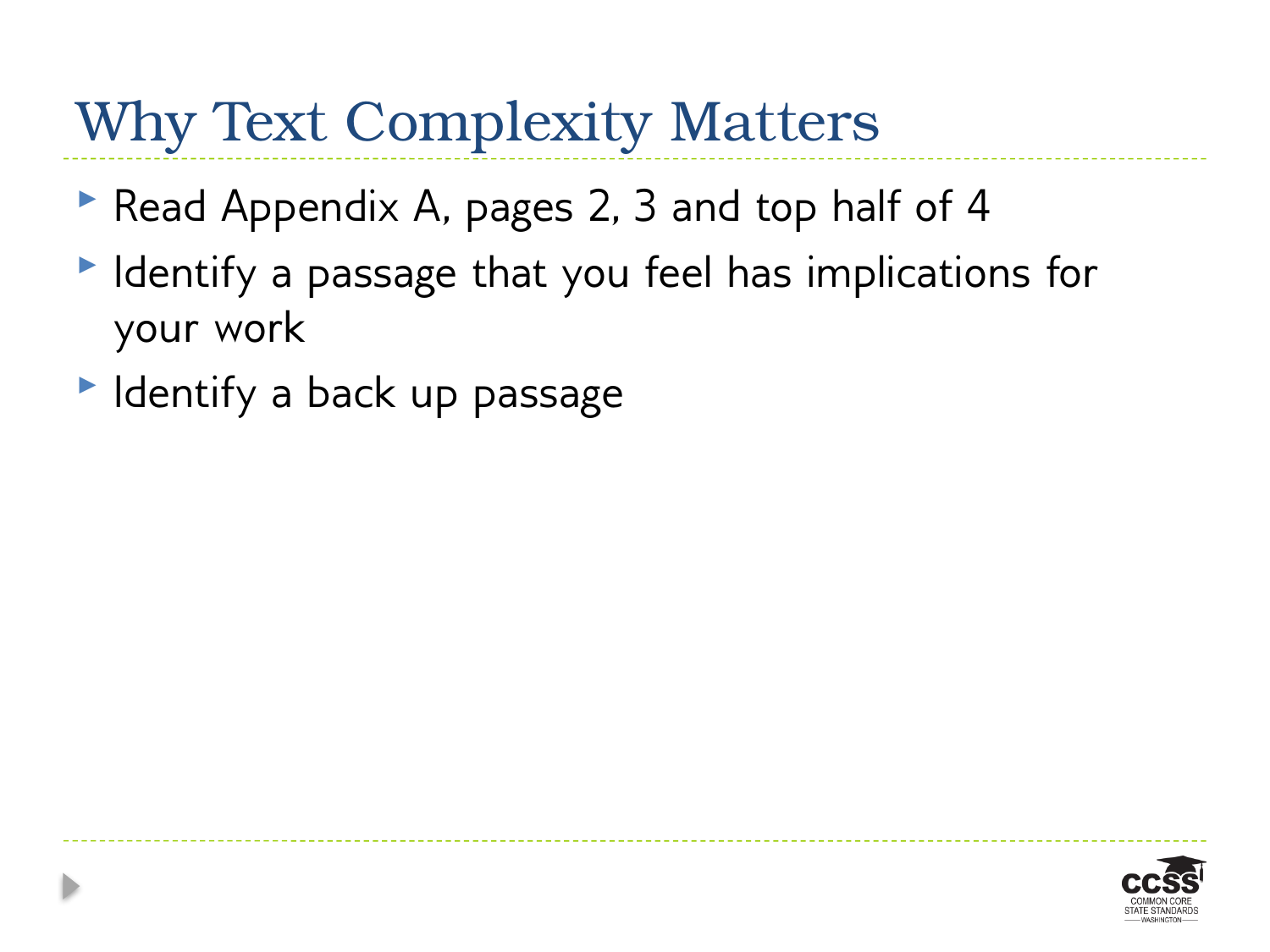

# Why Text Complexity Matters
Read Appendix A, pages 2, 3 and top half of 4
Identify a passage that you feel has implications for your work
Identify a back up passage